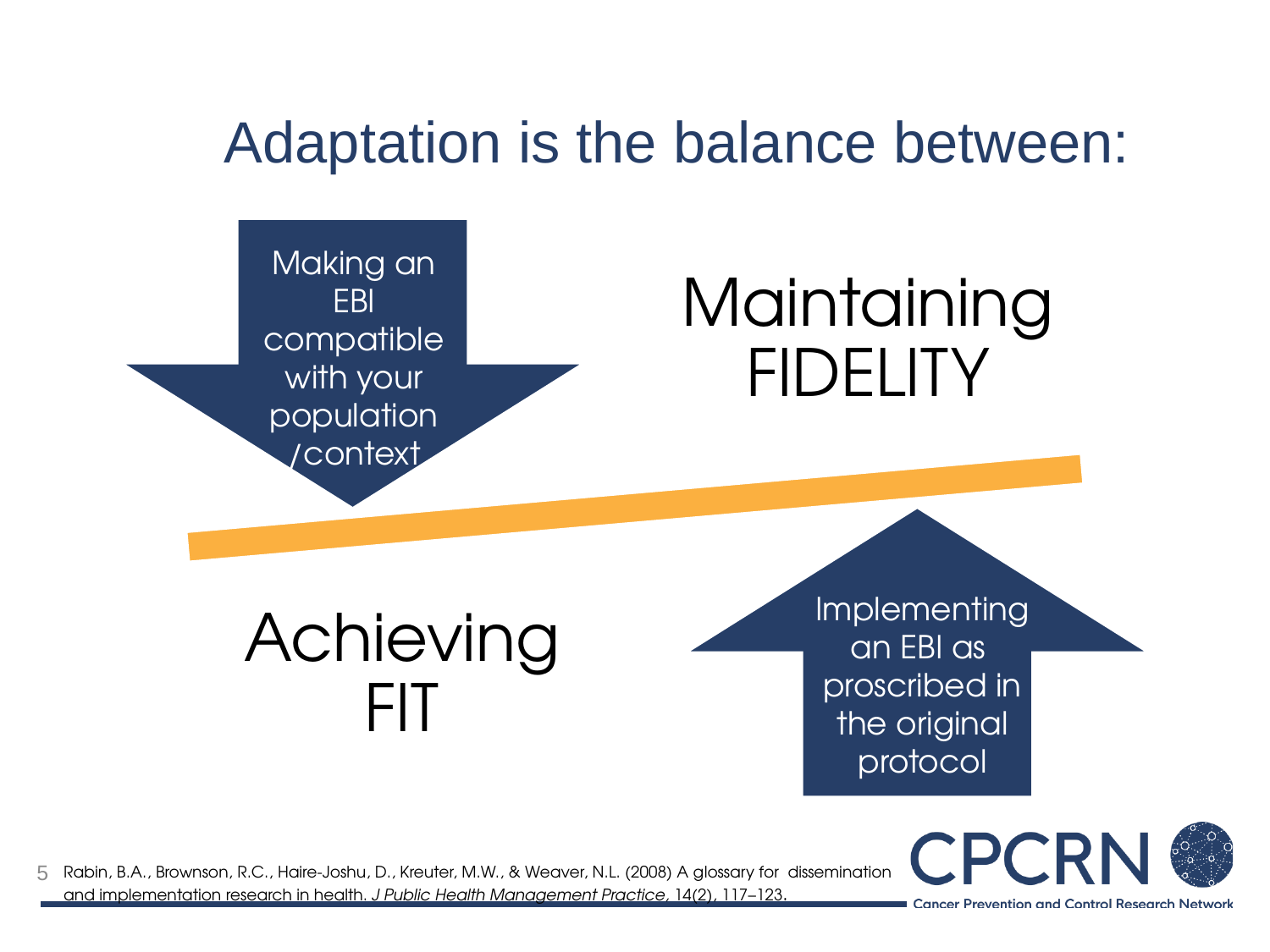

# Adaptation is the balance between:
Maintaining FIDELITY
Achieving FIT
Making an EBI compatible with your population/context
Implementing an EBI as  proscribed in the original protocol
5
Rabin, B.A., Brownson, R.C., Haire-Joshu, D., Kreuter, M.W., & Weaver, N.L. (2008) A glossary for  dissemination
and implementation research in health. J Public Health Management Practice, 14(2), 117–123.